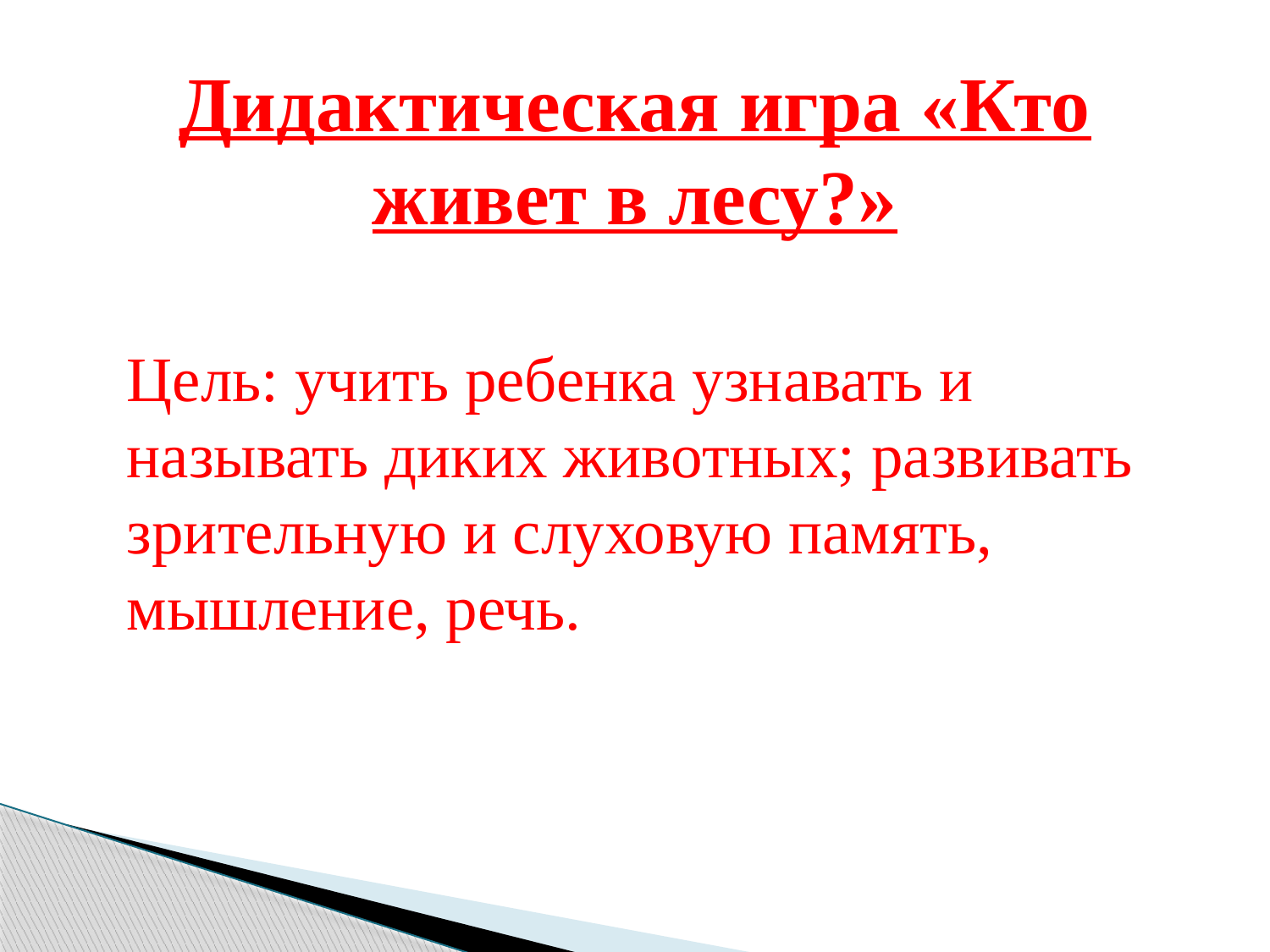

# Дидактическая игра «Кто живет в лесу?»
Цель: учить ребенка узнавать и называть диких животных; развивать зрительную и слуховую память, мышление, речь.